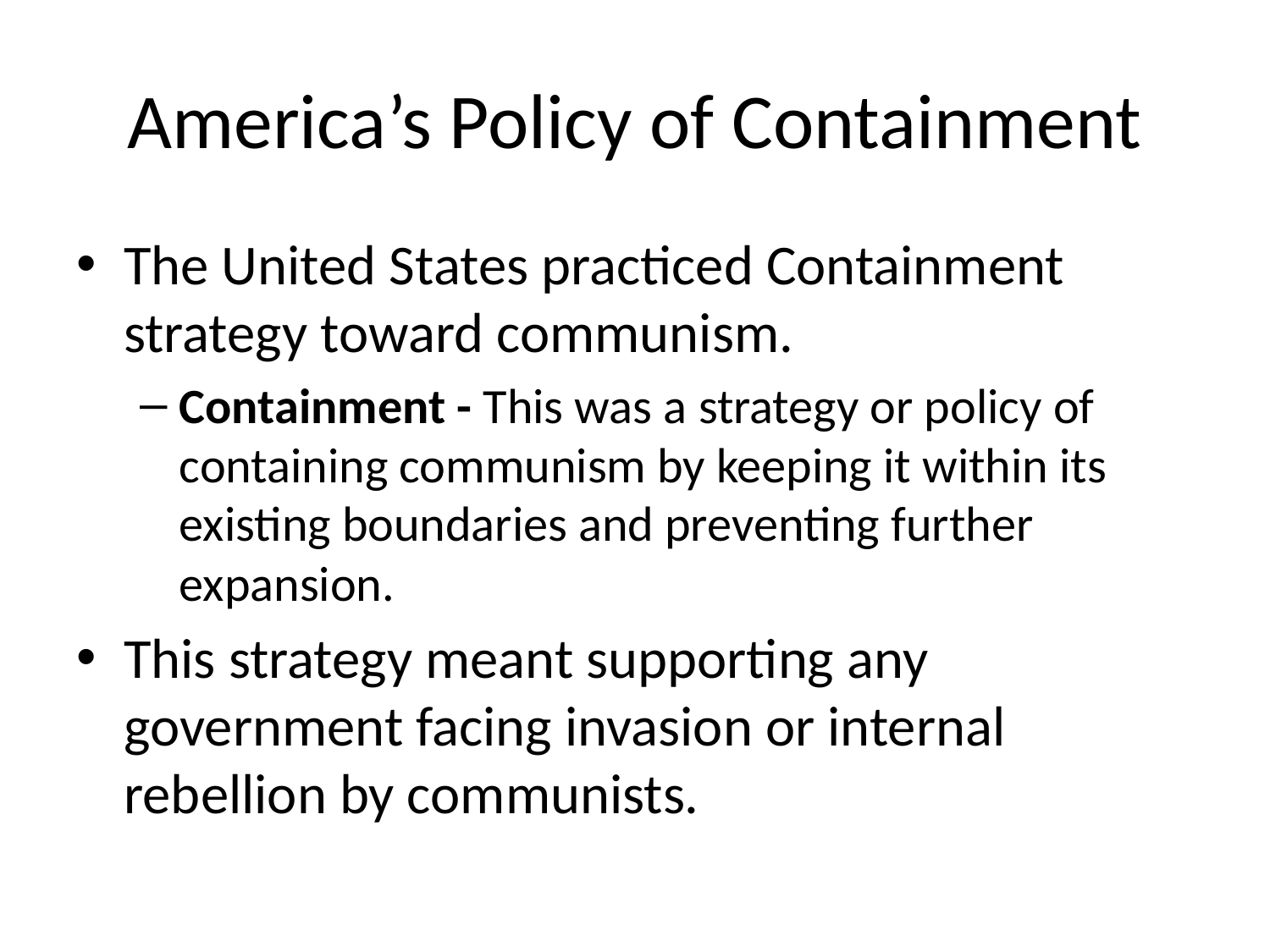

# America’s Policy of Containment
The United States practiced Containment strategy toward communism.
Containment - This was a strategy or policy of containing communism by keeping it within its existing boundaries and preventing further expansion.
This strategy meant supporting any government facing invasion or internal rebellion by communists.